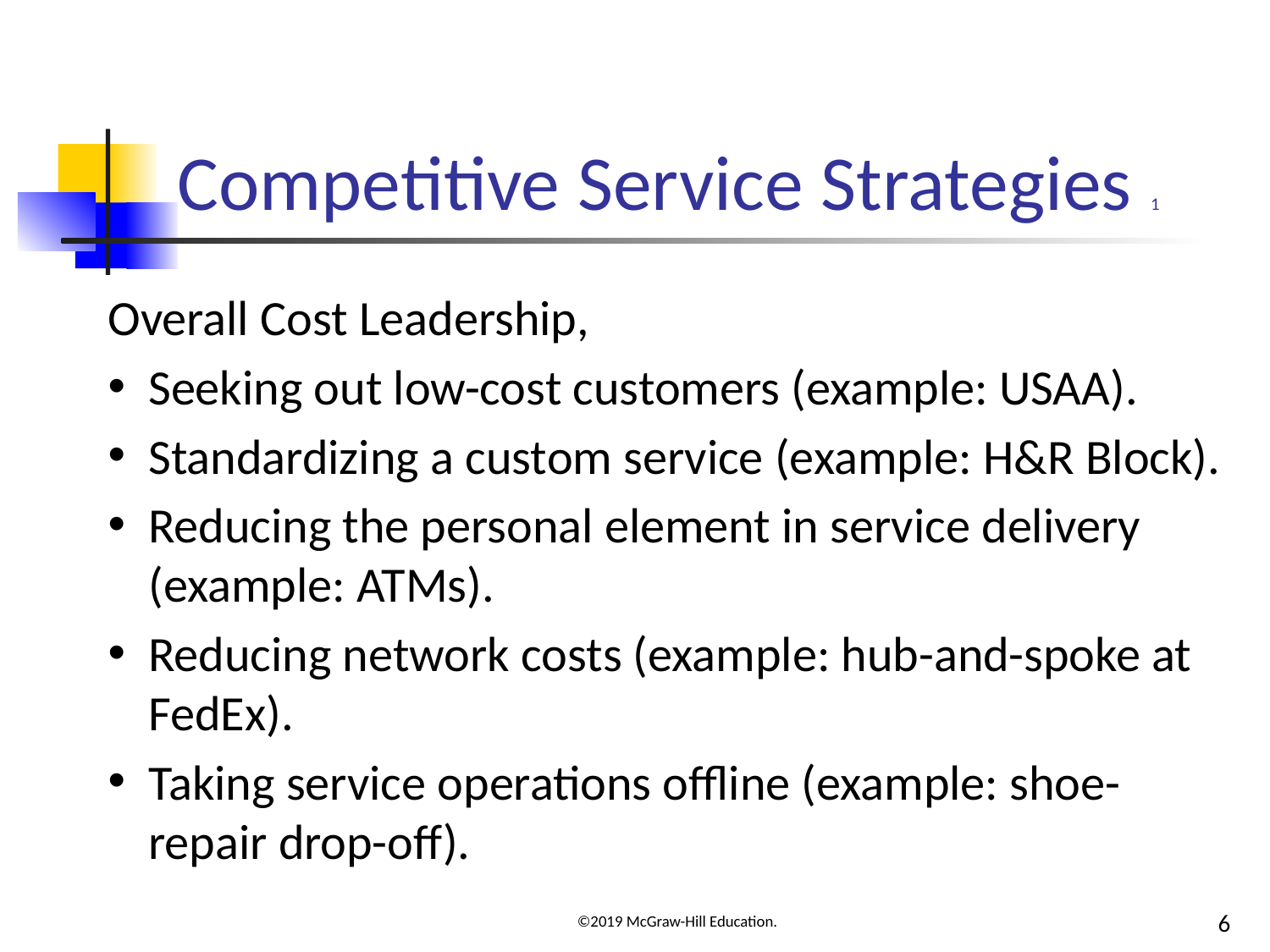

# Competitive Service Strategies 1
Overall Cost Leadership,
Seeking out low-cost customers (example: USAA).
Standardizing a custom service (example: H&R Block).
Reducing the personal element in service delivery (example: ATMs).
Reducing network costs (example: hub-and-spoke at FedEx).
Taking service operations offline (example: shoe-repair drop-off).